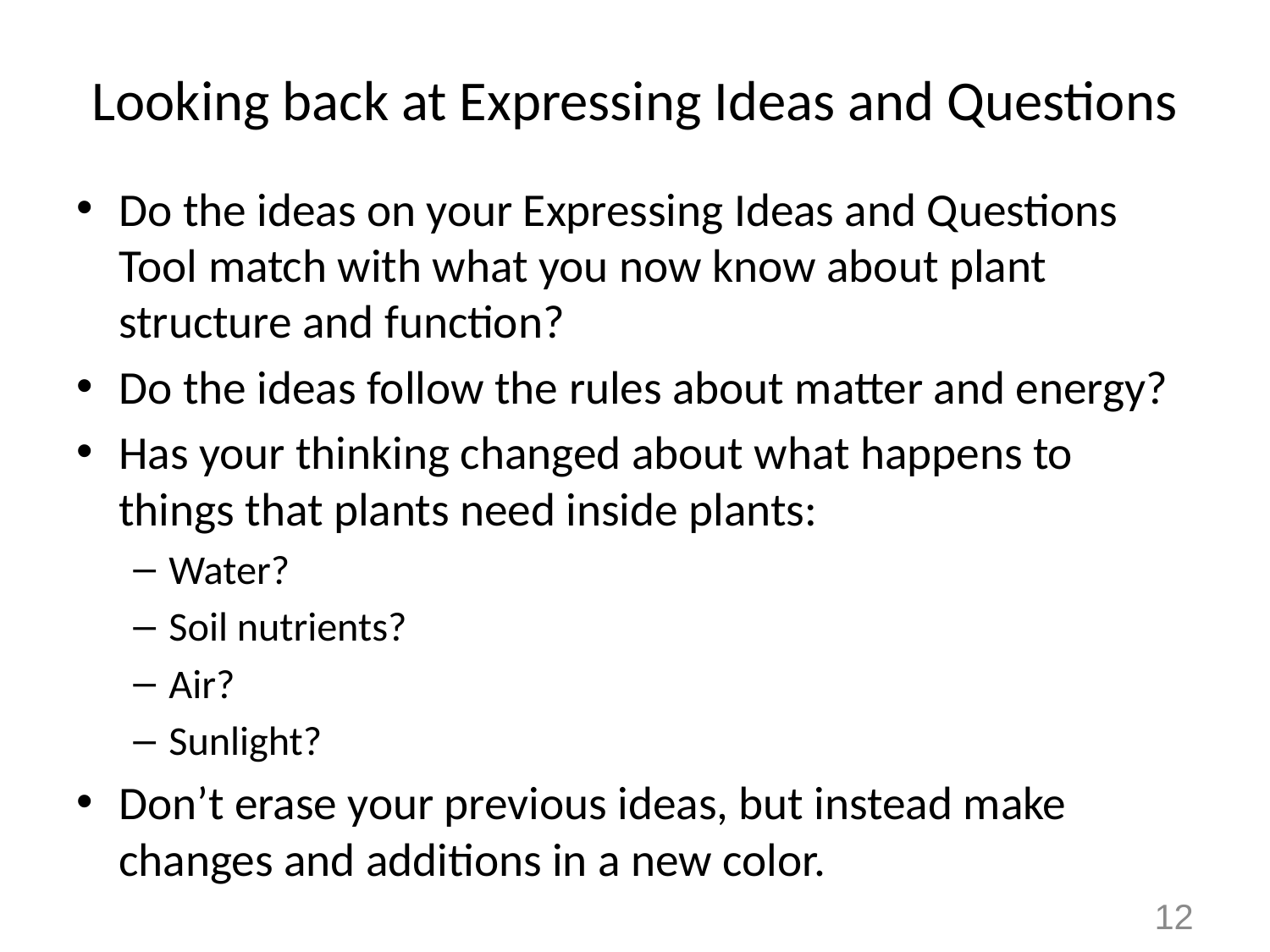

# Looking back at Expressing Ideas and Questions
Do the ideas on your Expressing Ideas and Questions Tool match with what you now know about plant structure and function?
Do the ideas follow the rules about matter and energy?
Has your thinking changed about what happens to things that plants need inside plants:
Water?
Soil nutrients?
Air?
Sunlight?
Don’t erase your previous ideas, but instead make changes and additions in a new color.

12